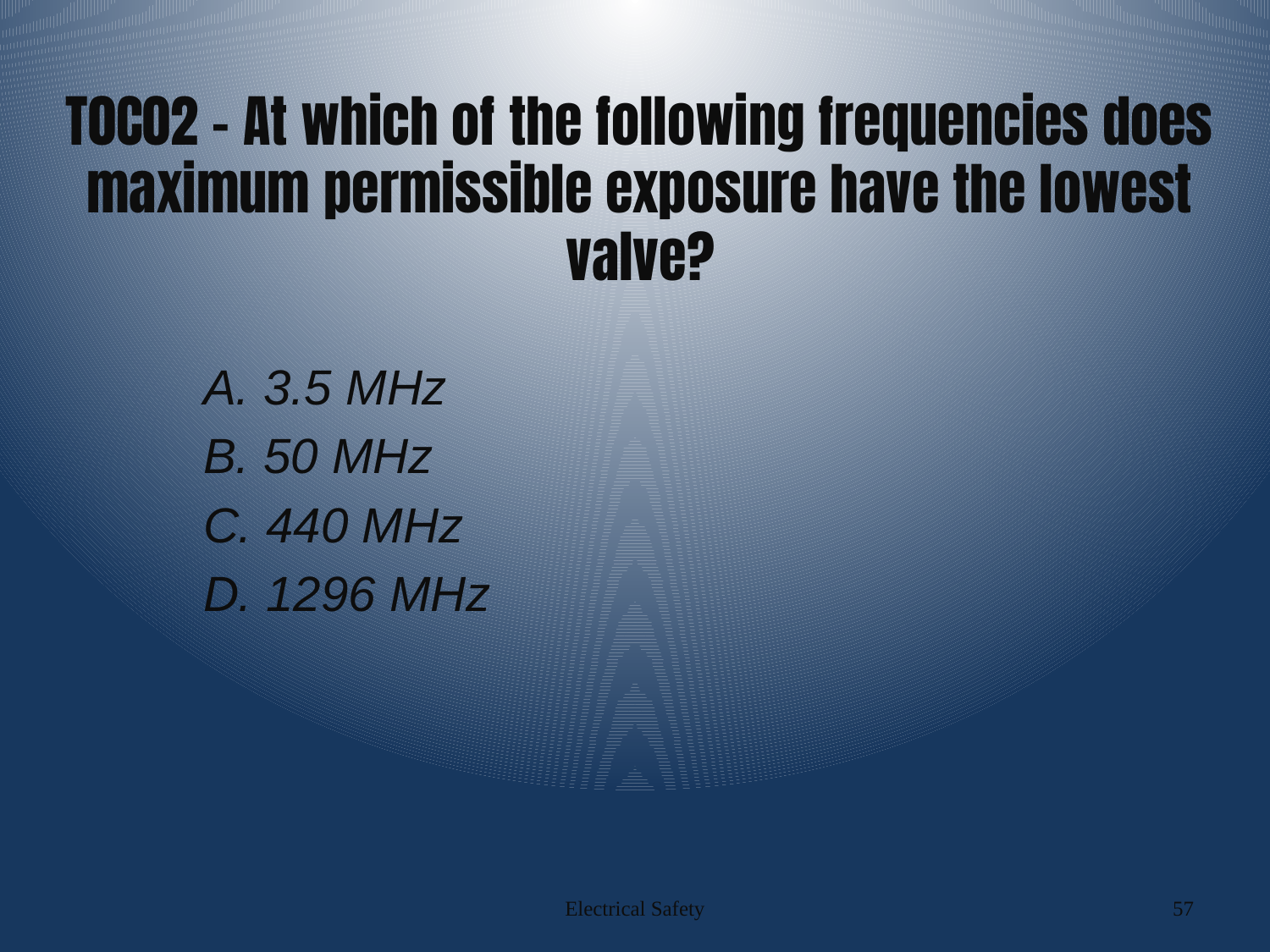

# T0C02 – At which of the following frequencies does maximum permissible exposure have the lowest valve?
A. 3.5 MHz
B. 50 MHz
C. 440 MHz
D. 1296 MHz
Electrical Safety
57